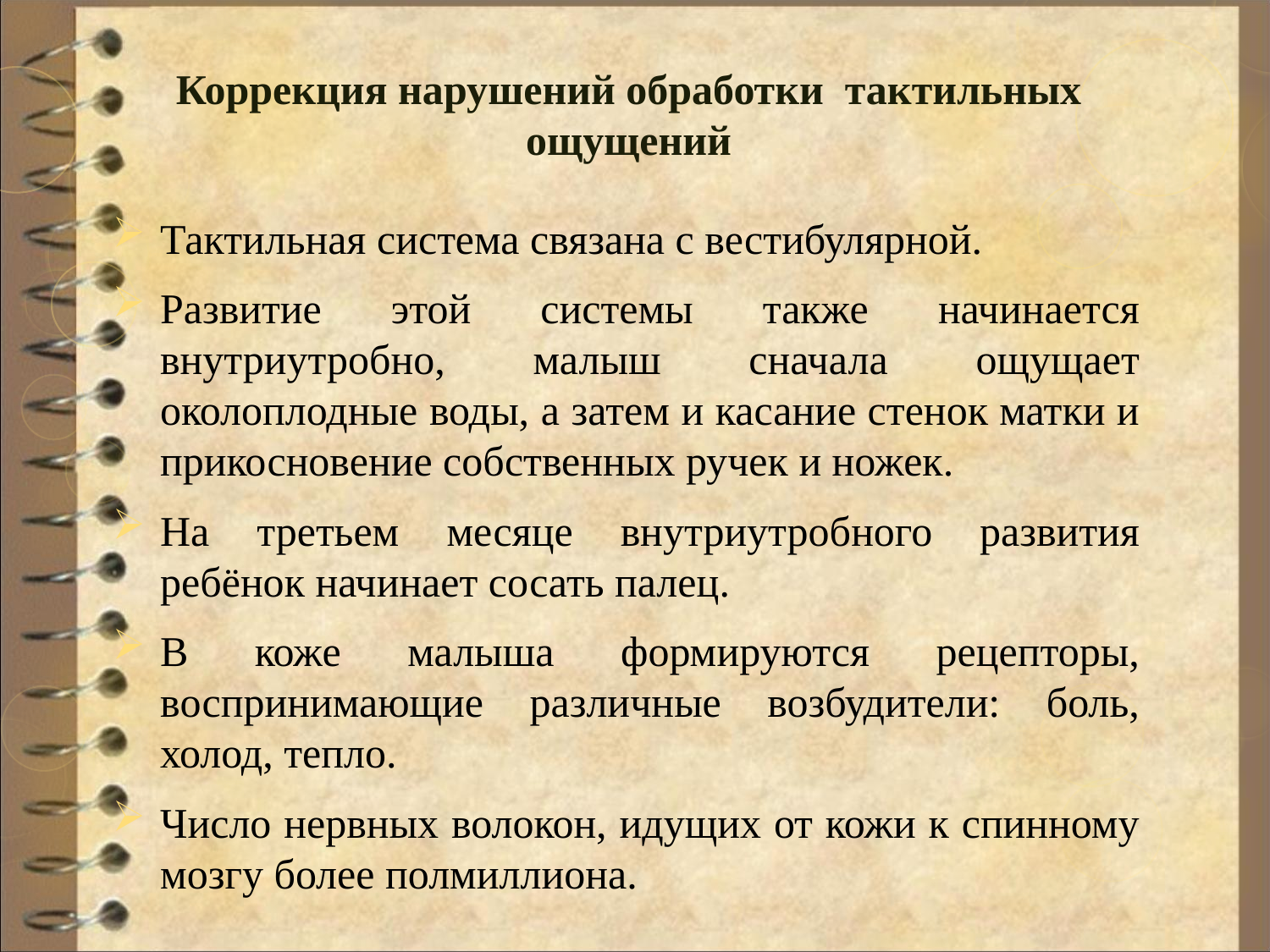

# Коррекция нарушений обработки  тактильных ощущений
Тактильная система связана с вестибулярной.
Развитие этой системы также начинается внутриутробно, малыш сначала ощущает околоплодные воды, а затем и касание стенок матки и прикосновение собственных ручек и ножек.
На третьем месяце внутриутробного развития ребёнок начинает сосать палец.
В коже малыша формируются рецепторы, воспринимающие различные возбудители: боль, холод, тепло.
Число нервных волокон, идущих от кожи к спинному мозгу более полмиллиона.